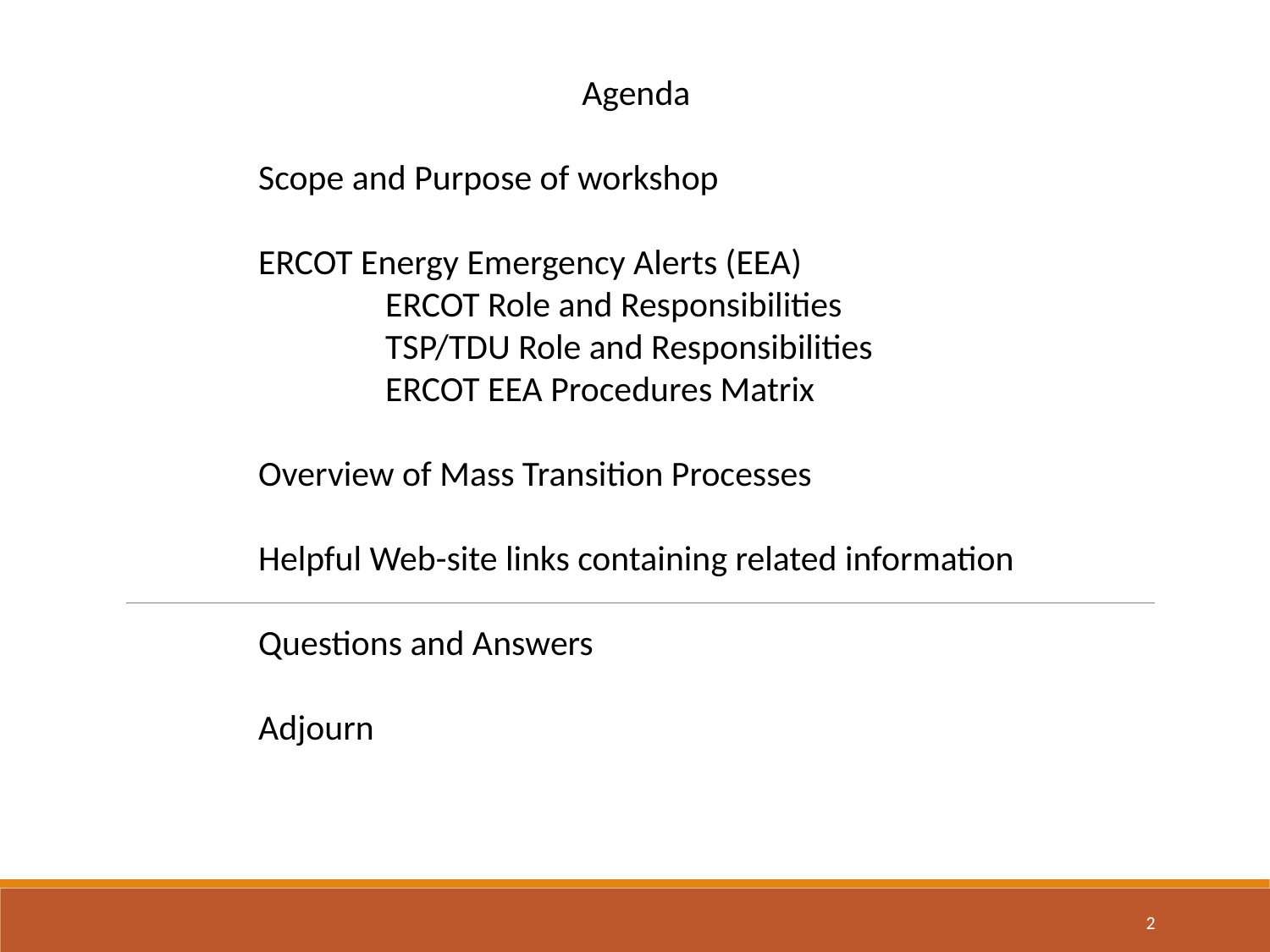

Agenda

	Scope and Purpose of workshop

	ERCOT Energy Emergency Alerts (EEA)
		ERCOT Role and Responsibilities
		TSP/TDU Role and Responsibilities
		ERCOT EEA Procedures Matrix

	Overview of Mass Transition Processes

	Helpful Web-site links containing related information

	Questions and Answers

	Adjourn

2